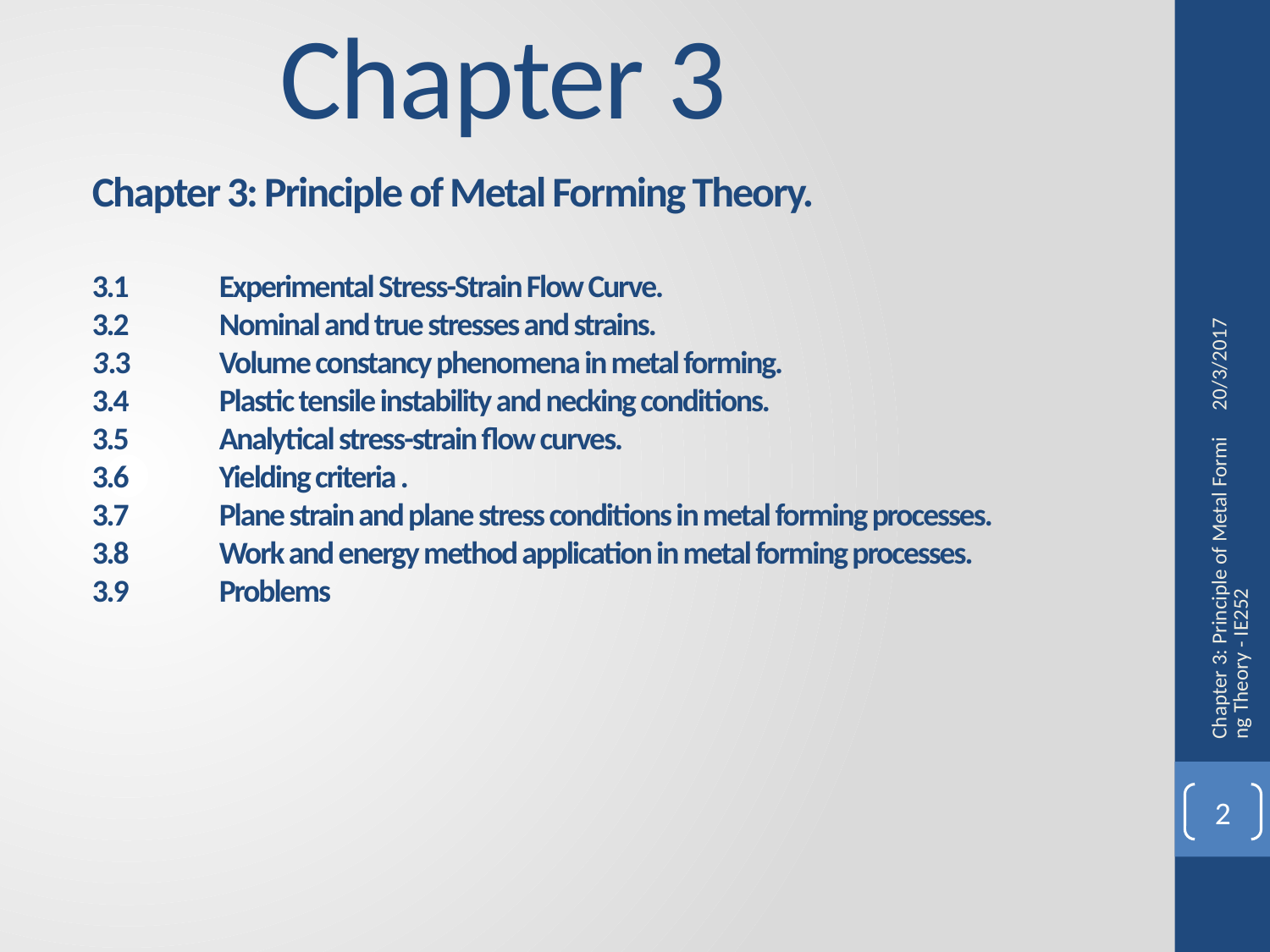

Chapter 3

Chapter 3: Principle of Metal Forming Theory.

3.1	Experimental Stress-Strain Flow Curve.
3.2	Nominal and true stresses and strains.
3.3	Volume constancy phenomena in metal forming.
3.4	Plastic tensile instability and necking conditions.
3.5	Analytical stress-strain flow curves.
3.6	Yielding criteria .
3.7 	Plane strain and plane stress conditions in metal forming processes.
3.8 	Work and energy method application in metal forming processes.
3.9	Problems
20/3/2017
Chapter 3: Principle of Metal Forming Theory - IE252
2